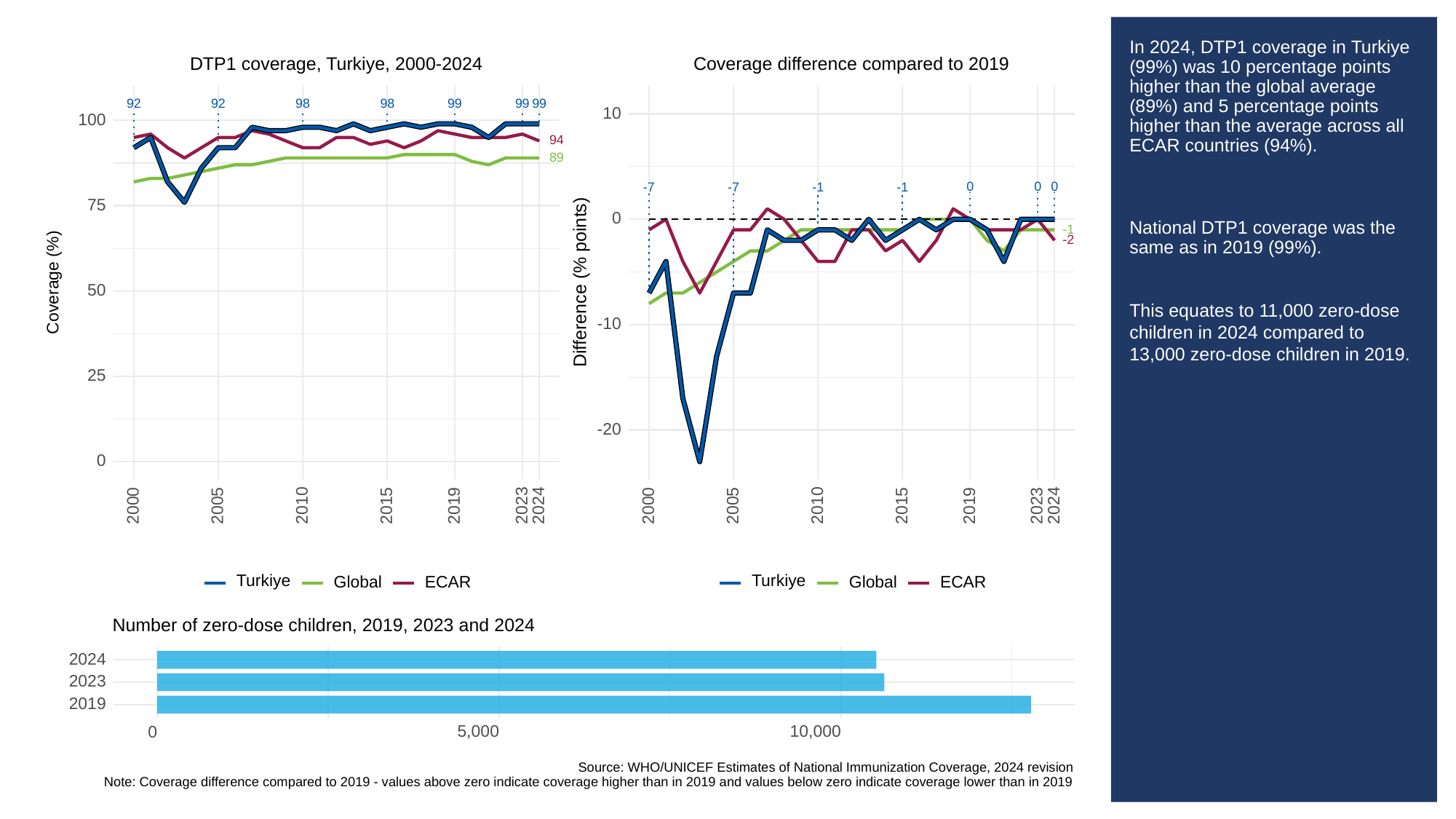

# In 2024, DTP1 coverage in Turkiye (99%) was 10 percentage points higher than the global average (89%) and 5 percentage points higher than the average across all ECAR countries (94%).

National DTP1 coverage was the same as in 2019 (99%).

This equates to 11,000 zero-dose children in 2024 compared to 13,000 zero-dose children in 2019.

Coverage difference compared to 2019
DTP1 coverage, Turkiye, 2000-2024

92
92
98
98
99
99
99
10

100

94
89

0
0
0
-1
-1
-7
-7

75

0

-1
-2

Difference (% points)
Coverage (%)
50

-10

25

-20

0

2023
2023
2000
2005
2010
2015
2019
2024
2000
2005
2010
2015
2019
2024
Turkiye
Turkiye
Global
ECAR
Global
ECAR

Number of zero-dose children, 2019, 2023 and 2024

2024

2023

2019

5,000
10,000
0
Source: WHO/UNICEF Estimates of National Immunization Coverage, 2024 revision
Note: Coverage difference compared to 2019 - values above zero indicate coverage higher than in 2019 and values below zero indicate coverage lower than in 2019